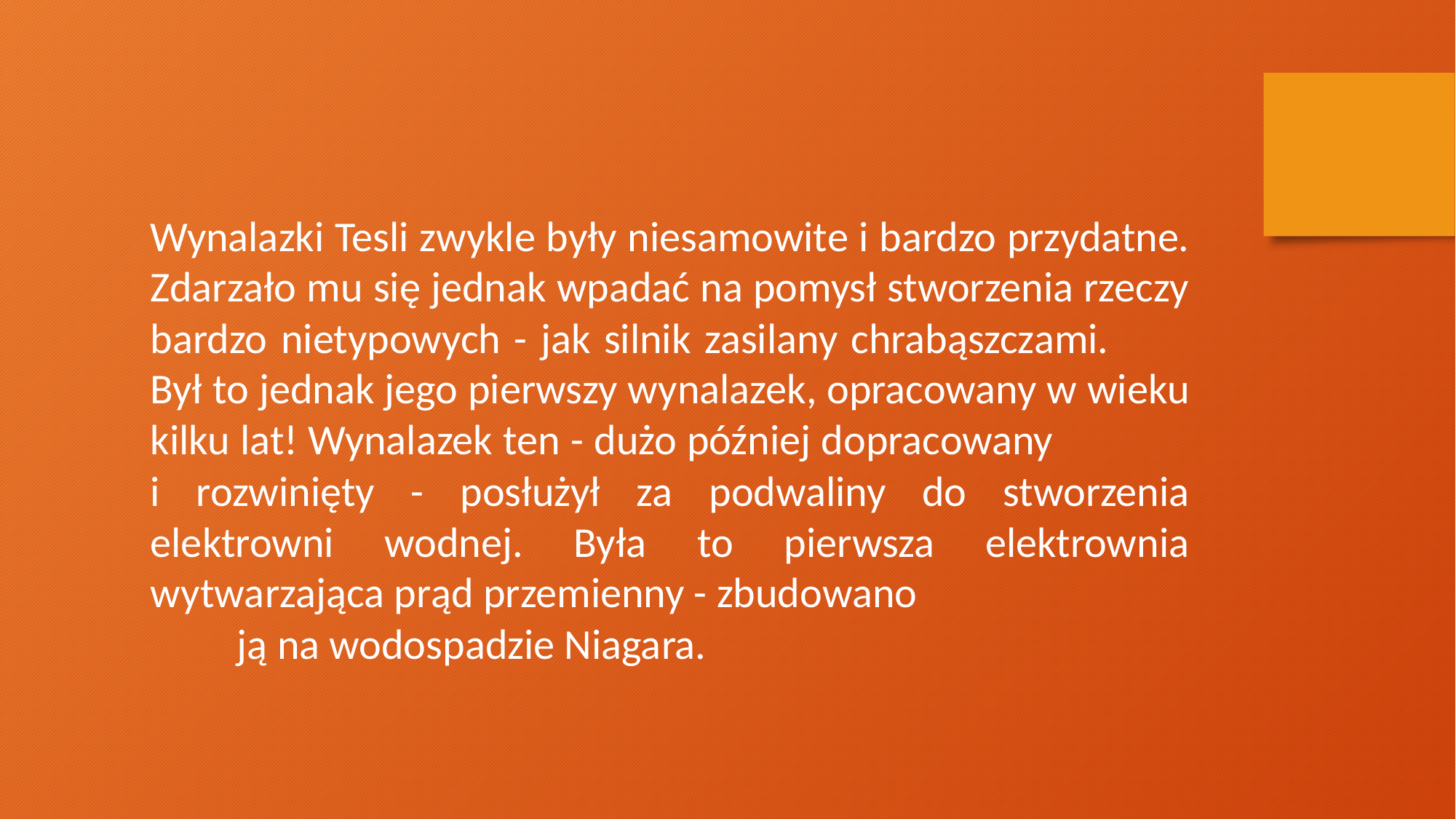

Wynalazki Tesli zwykle były niesamowite i bardzo przydatne. Zdarzało mu się jednak wpadać na pomysł stworzenia rzeczy bardzo nietypowych - jak silnik zasilany chrabąszczami.       Był to jednak jego pierwszy wynalazek, opracowany w wieku kilku lat! Wynalazek ten - dużo później dopracowany              i rozwinięty - posłużył za podwaliny do stworzenia elektrowni wodnej. Była to pierwsza elektrownia wytwarzająca prąd przemienny - zbudowano                                      ją na wodospadzie Niagara.